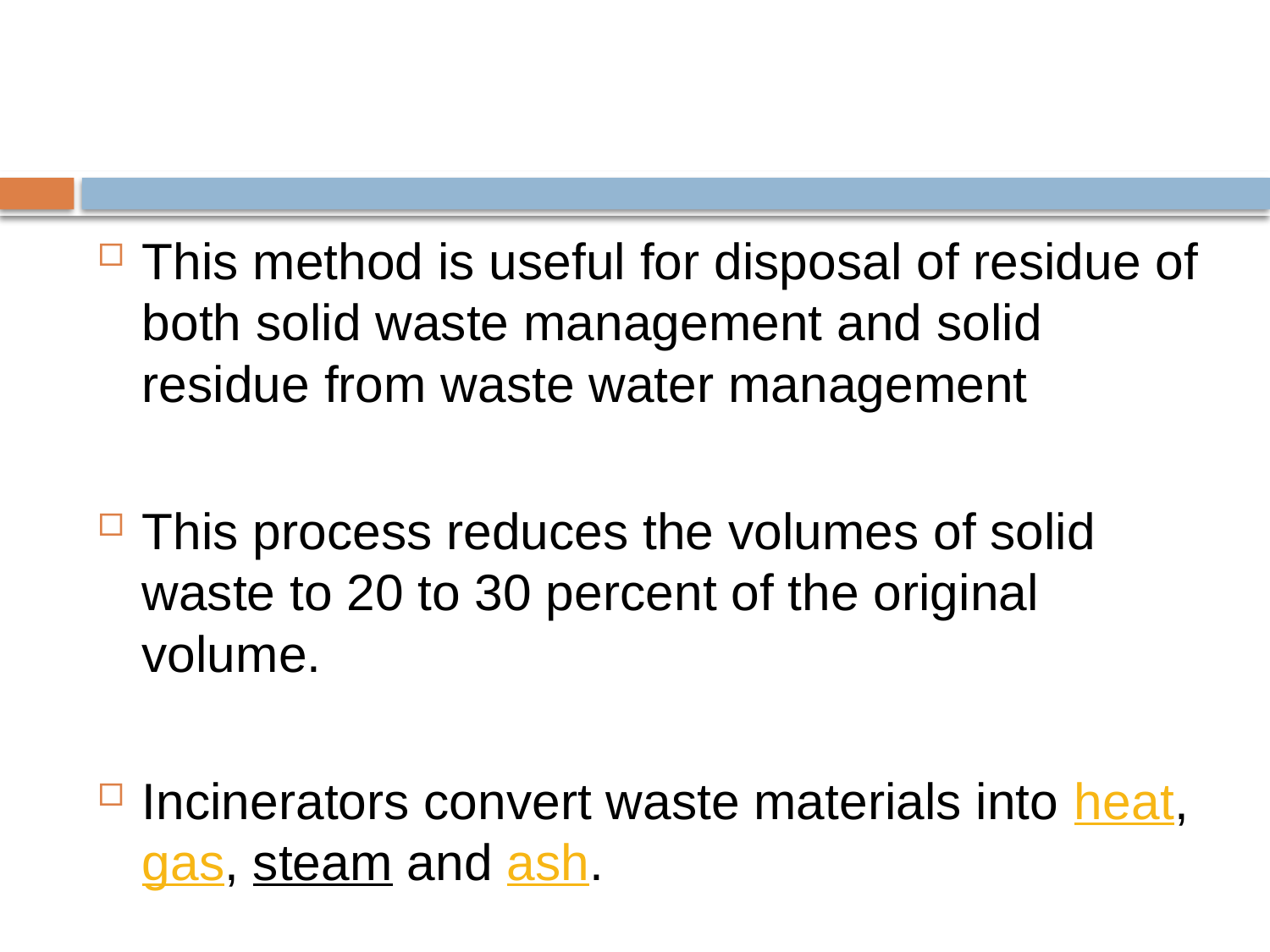

#
This method is useful for disposal of residue of both solid waste management and solid residue from waste water management

This process reduces the volumes of solid waste to 20 to 30 percent of the original volume.

Incinerators convert waste materials into heat, gas, steam and ash.